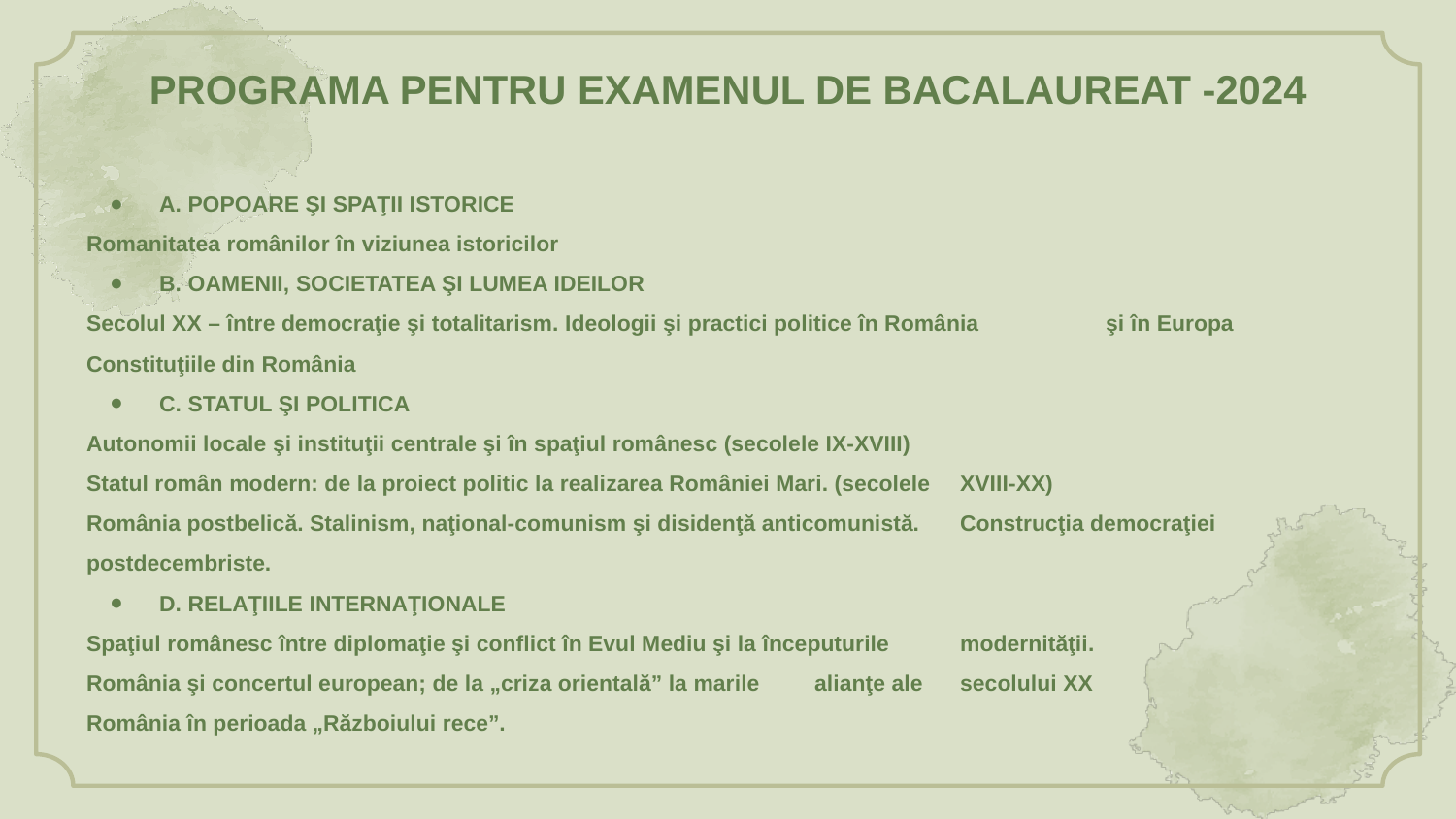

# PROGRAMA PENTRU EXAMENUL DE BACALAUREAT -2024
A. POPOARE ŞI SPAŢII ISTORICE
Romanitatea românilor în viziunea istoricilor
B. OAMENII, SOCIETATEA ŞI LUMEA IDEILOR
Secolul XX – între democraţie şi totalitarism. Ideologii şi practici politice în România 	şi în Europa
Constituţiile din România
C. STATUL ŞI POLITICA
Autonomii locale şi instituţii centrale şi în spaţiul românesc (secolele IX-XVIII)
Statul român modern: de la proiect politic la realizarea României Mari. (secolele 	XVIII-XX)
România postbelică. Stalinism, naţional-comunism şi disidenţă anticomunistă. 	Construcţia democraţiei postdecembriste.
D. RELAŢIILE INTERNAŢIONALE
Spaţiul românesc între diplomaţie şi conflict în Evul Mediu şi la începuturile 	modernităţii.
România şi concertul european; de la „criza orientală” la marile 	alianţe ale 	secolului XX
România în perioada „Războiului rece”.